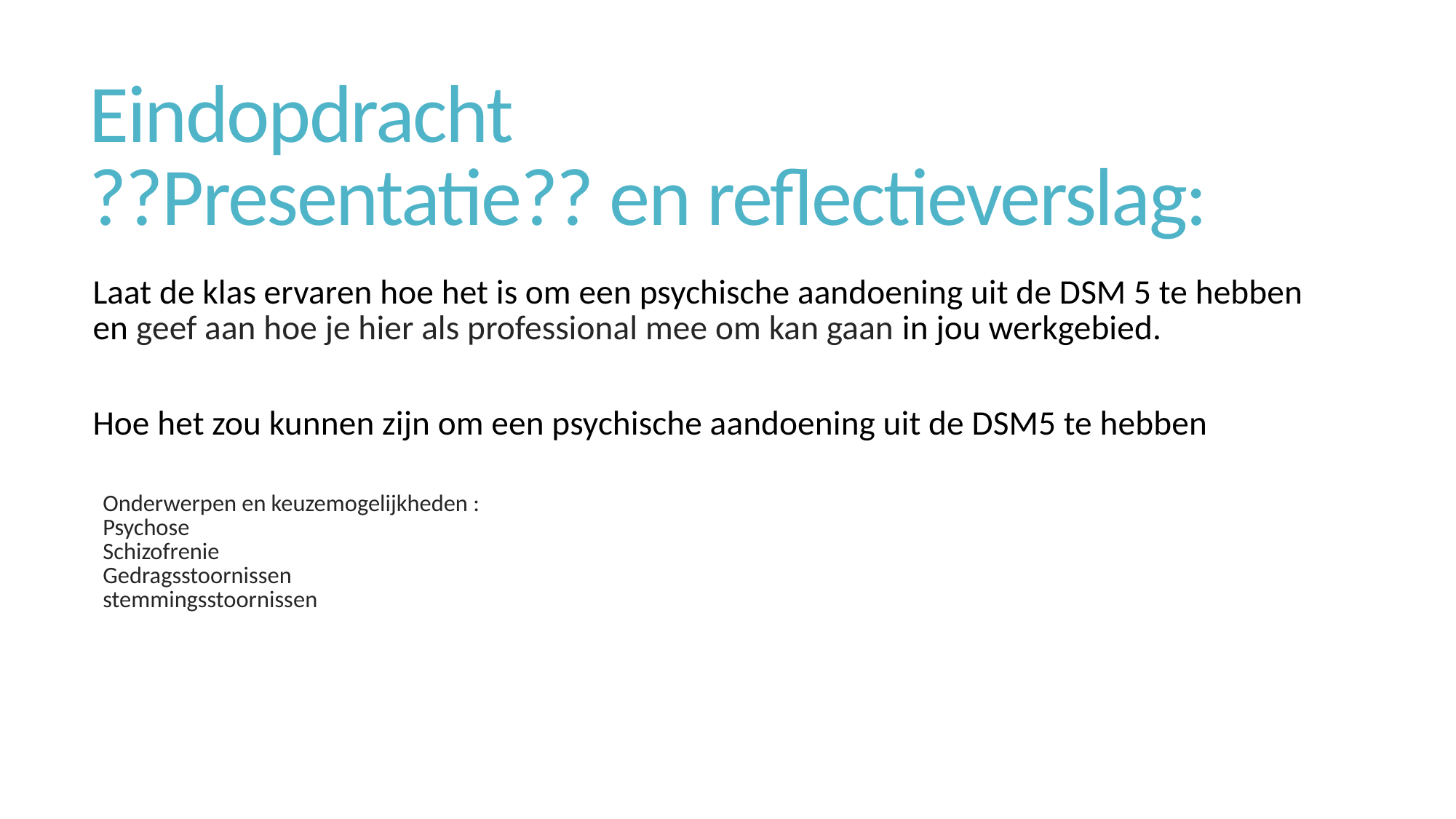

# Eindopdracht ??Presentatie?? en reflectieverslag:
Laat de klas ervaren hoe het is om een psychische aandoening uit de DSM 5 te hebben en geef aan hoe je hier als professional mee om kan gaan in jou werkgebied.

Hoe het zou kunnen zijn om een psychische aandoening uit de DSM5 te hebben

Onderwerpen en keuzemogelijkheden :
Psychose
Schizofrenie
Gedragsstoornissen
stemmingsstoornissen